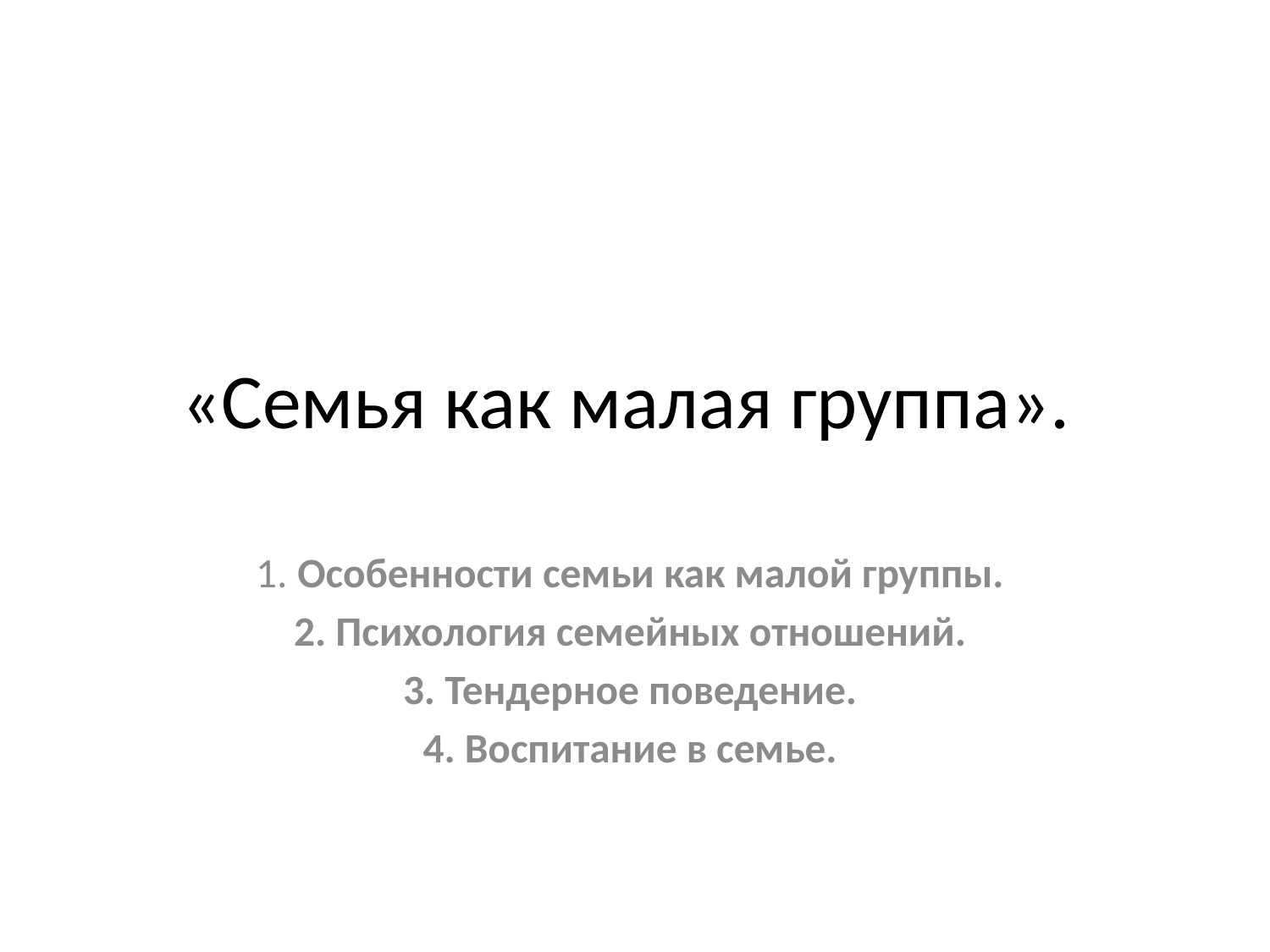

# «Семья как малая группа».
1. Особенности семьи как малой группы.
2. Психология семейных отношений.
3. Тендерное поведение.
4. Воспитание в семье.